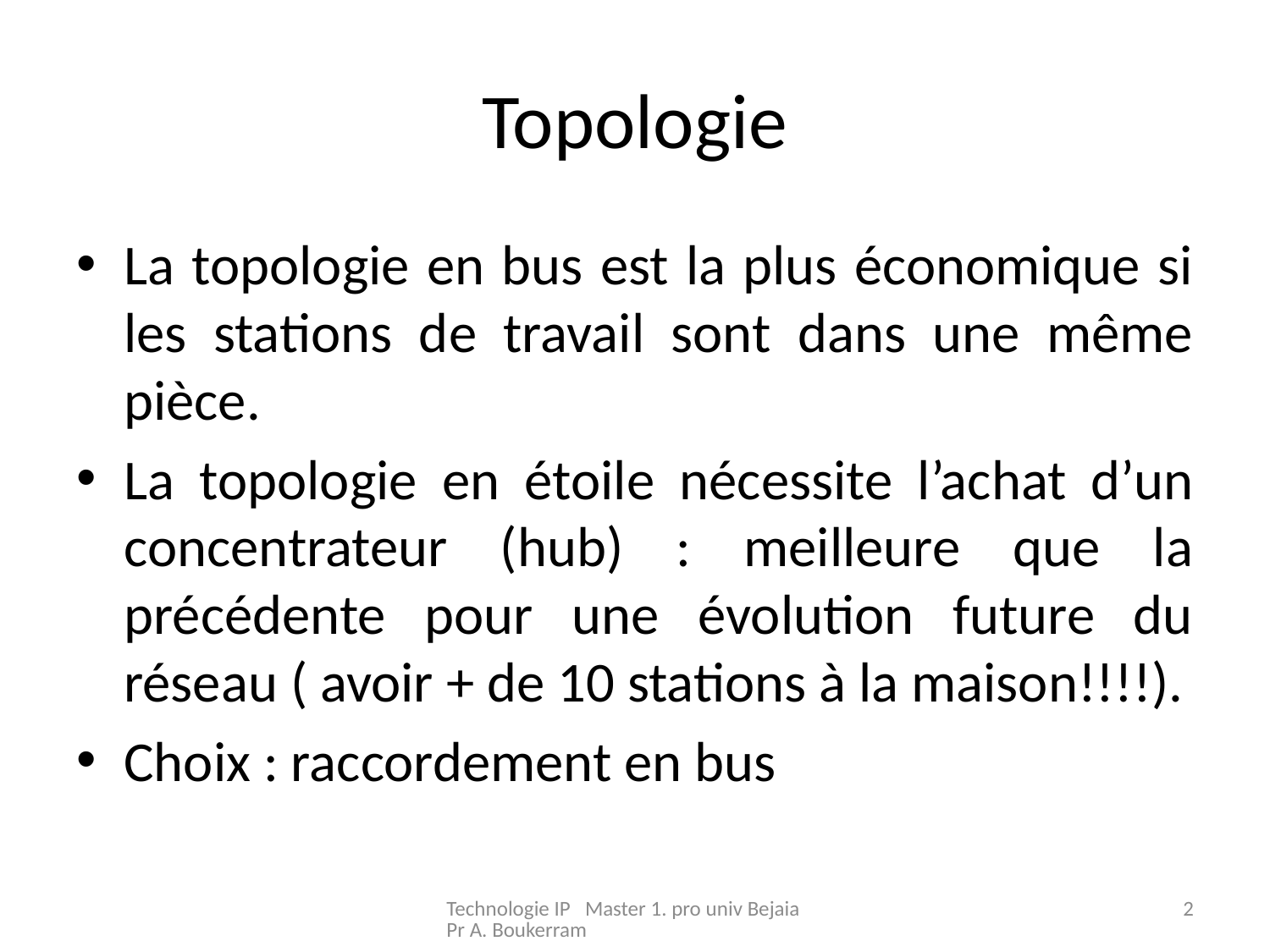

# Topologie
La topologie en bus est la plus économique si les stations de travail sont dans une même pièce.
La topologie en étoile nécessite l’achat d’un concentrateur (hub) : meilleure que la précédente pour une évolution future du réseau ( avoir + de 10 stations à la maison!!!!).
Choix : raccordement en bus
Technologie IP   Master 1. pro univ Bejaia   Pr A. Boukerram
2